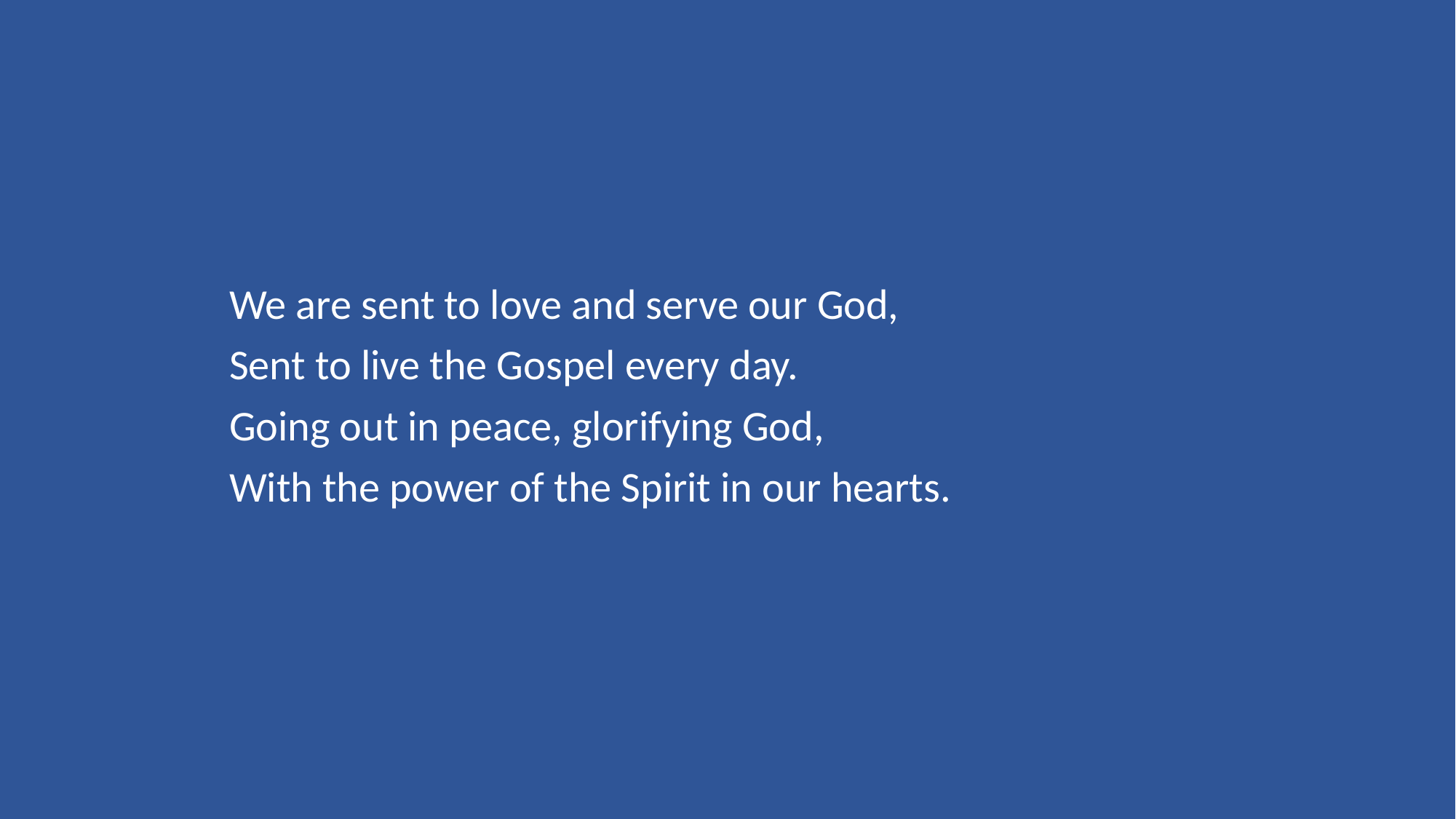

We are sent to love and serve our God,
Sent to live the Gospel every day.
Going out in peace, glorifying God,
With the power of the Spirit in our hearts.